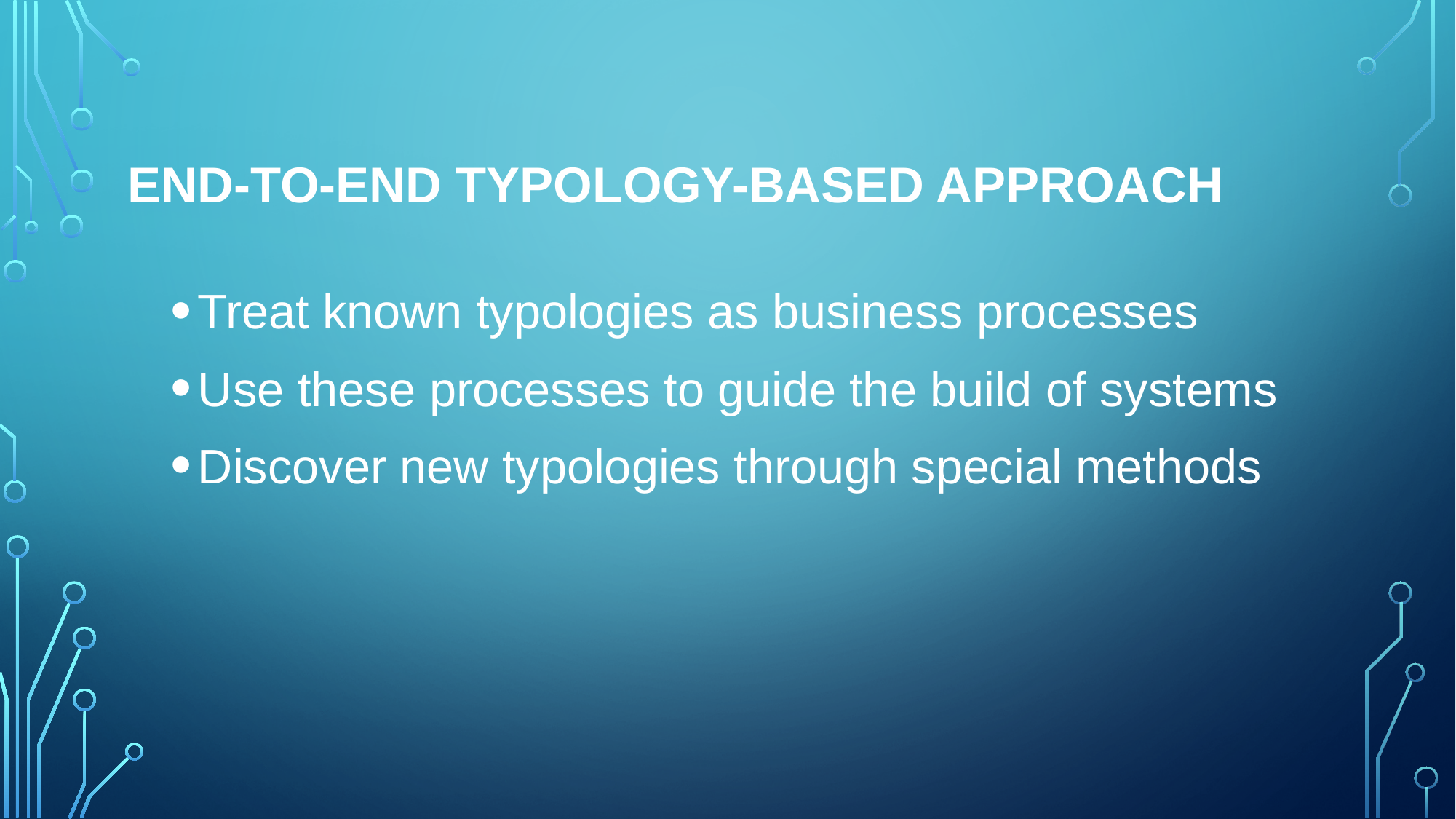

# END-TO-END TYPOLOGY-BASED APPROACH
Treat known typologies as business processes
Use these processes to guide the build of systems
Discover new typologies through special methods